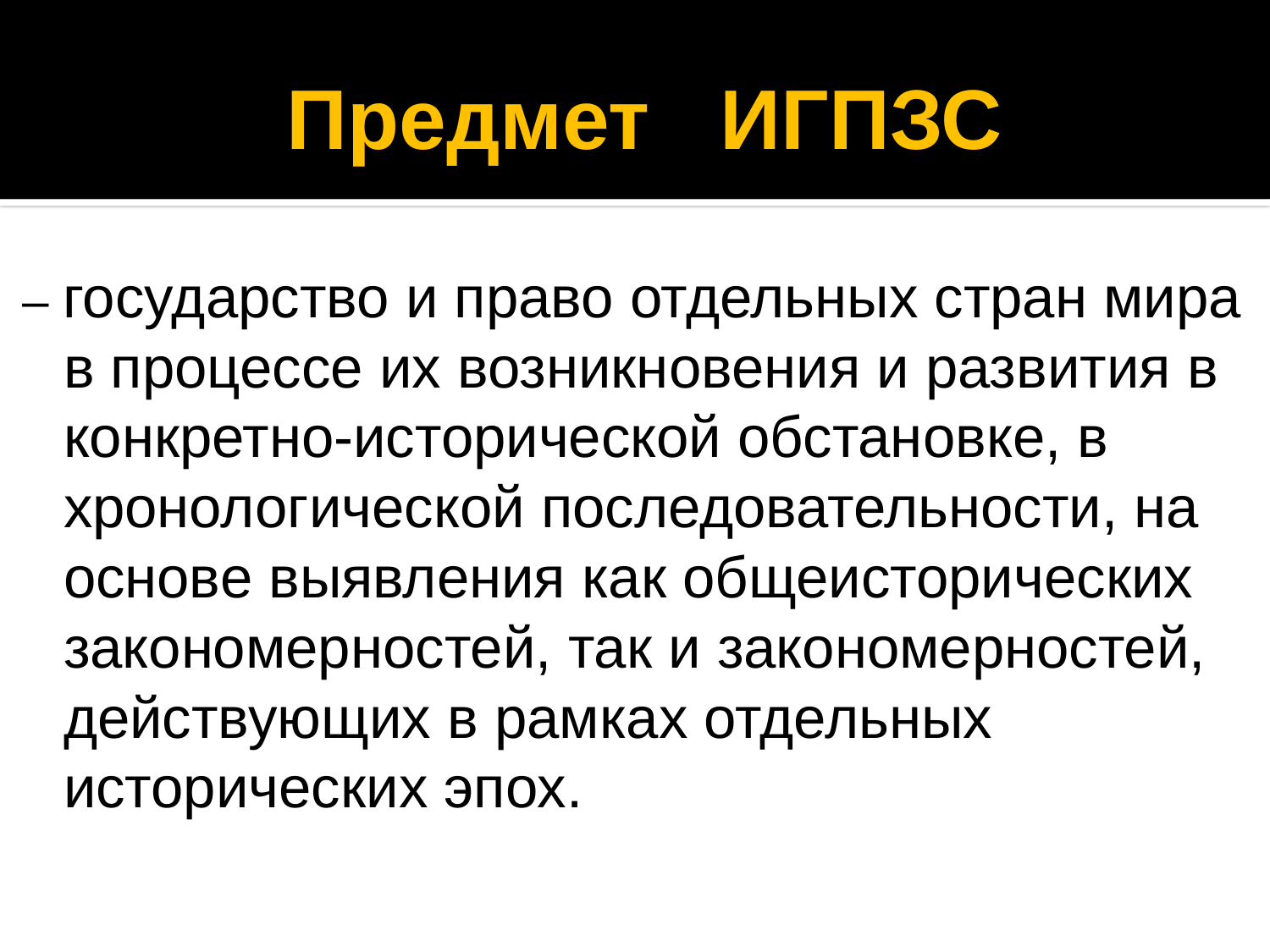

Предмет   ИГПЗС
– государство и право отдельных стран мира в процессе их возникновения и развития в конкретно-исторической обстановке, в хронологической последовательности, на основе выявления как общеисторических закономерностей, так и закономерностей, действующих в рамках отдельных исторических эпох.